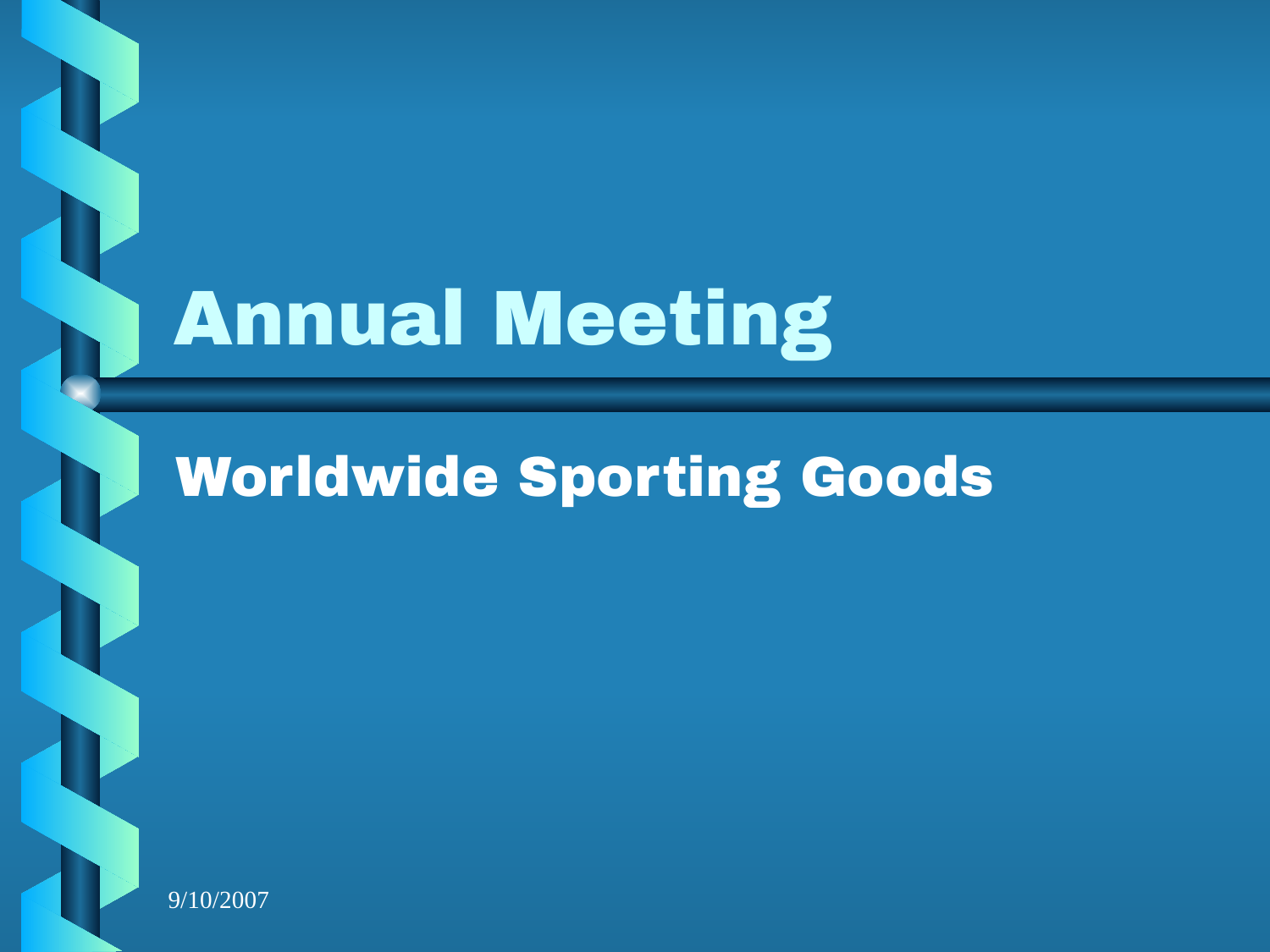

# Annual Meeting
Worldwide Sporting Goods
9/10/2007